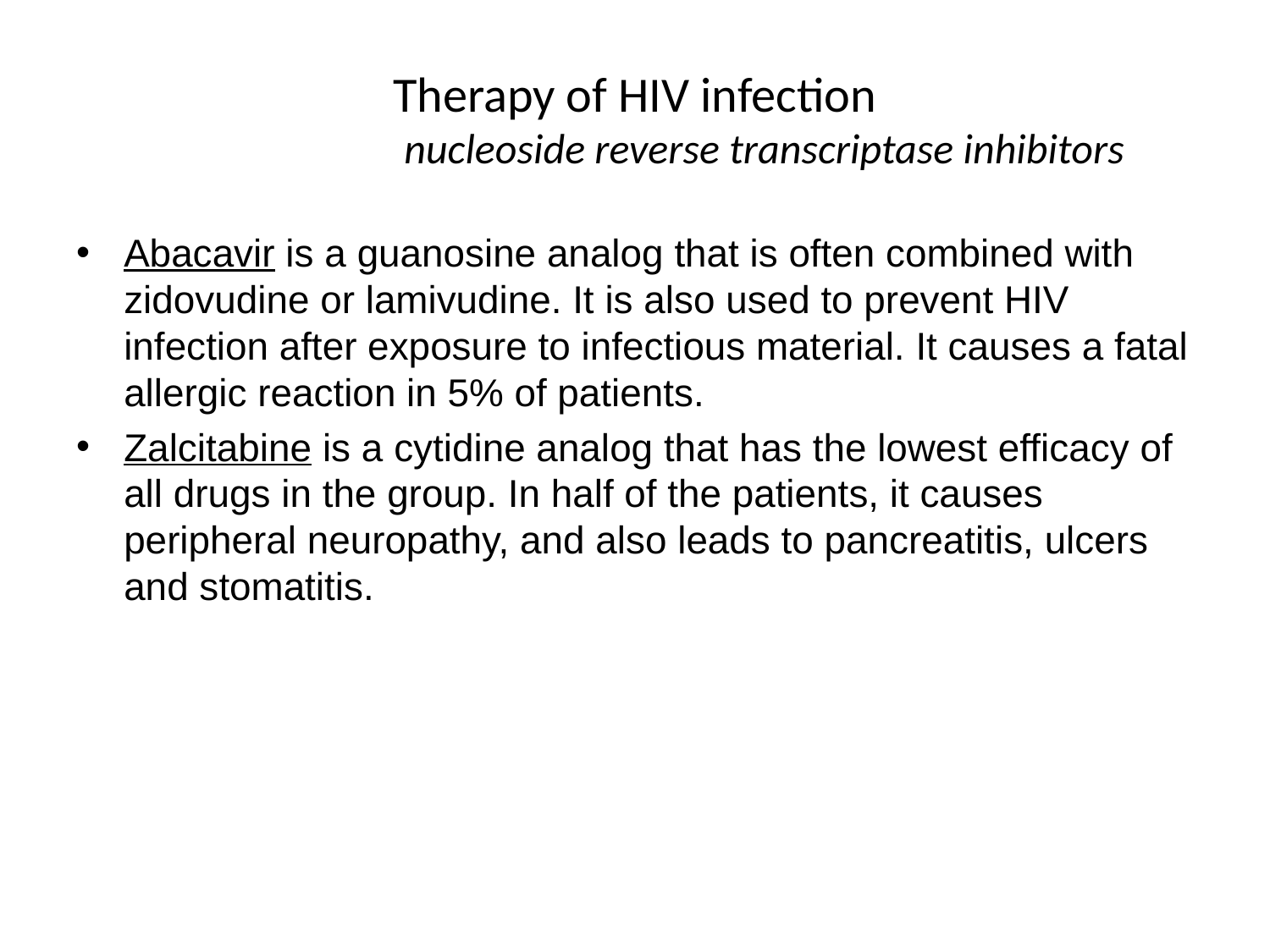

# Therapy of HIV infection nucleoside reverse transcriptase inhibitors
Abacavir is a guanosine analog that is often combined with zidovudine or lamivudine. It is also used to prevent HIV infection after exposure to infectious material. It causes a fatal allergic reaction in 5% of patients.
Zalcitabine is a cytidine analog that has the lowest efficacy of all drugs in the group. In half of the patients, it causes peripheral neuropathy, and also leads to pancreatitis, ulcers and stomatitis.